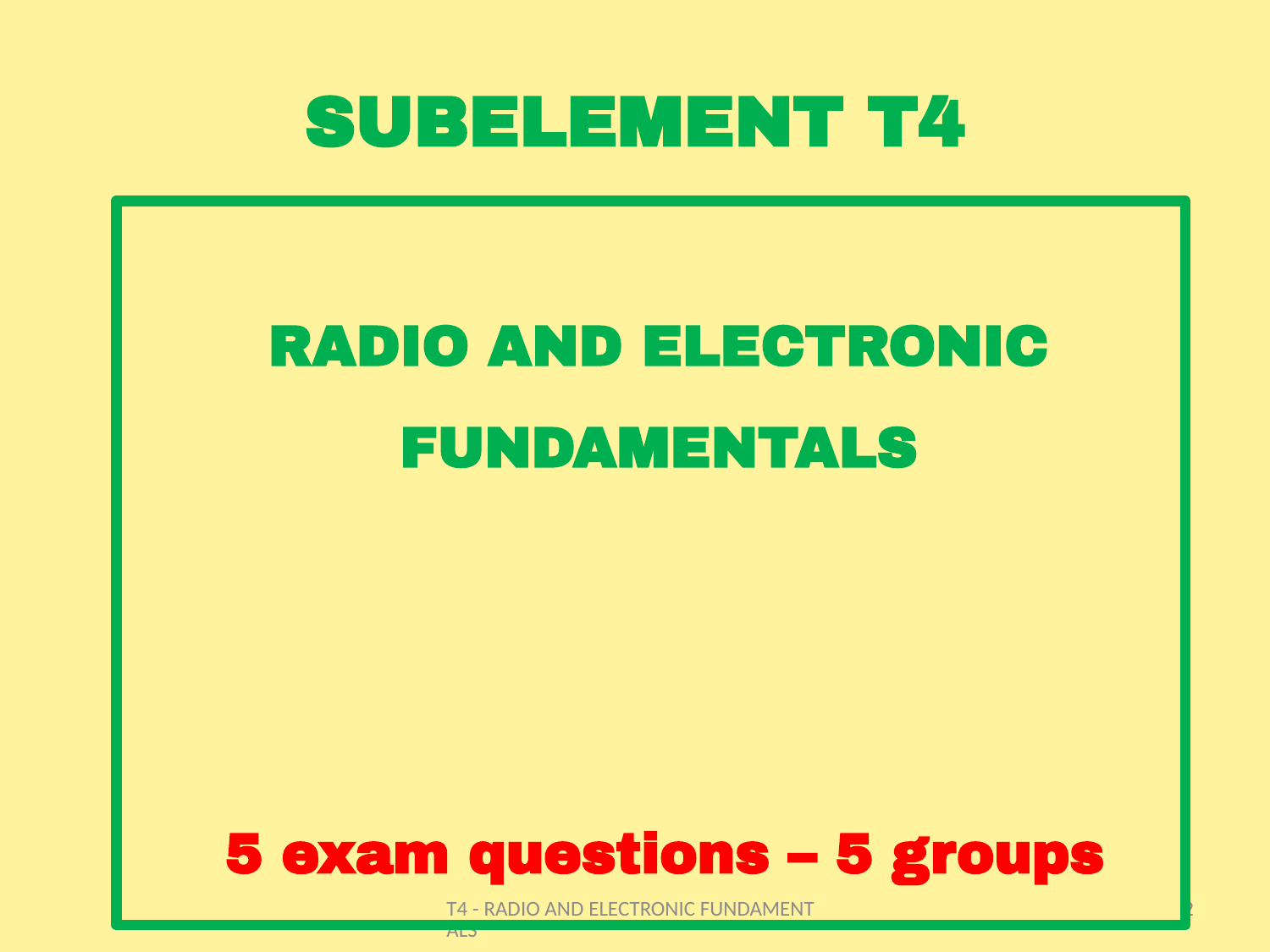

# SUBELEMENT T4

RADIO AND ELECTRONIC FUNDAMENTALS

 5 exam questions – 5 groups

T4 - RADIO AND ELECTRONIC FUNDAMENTALS
2